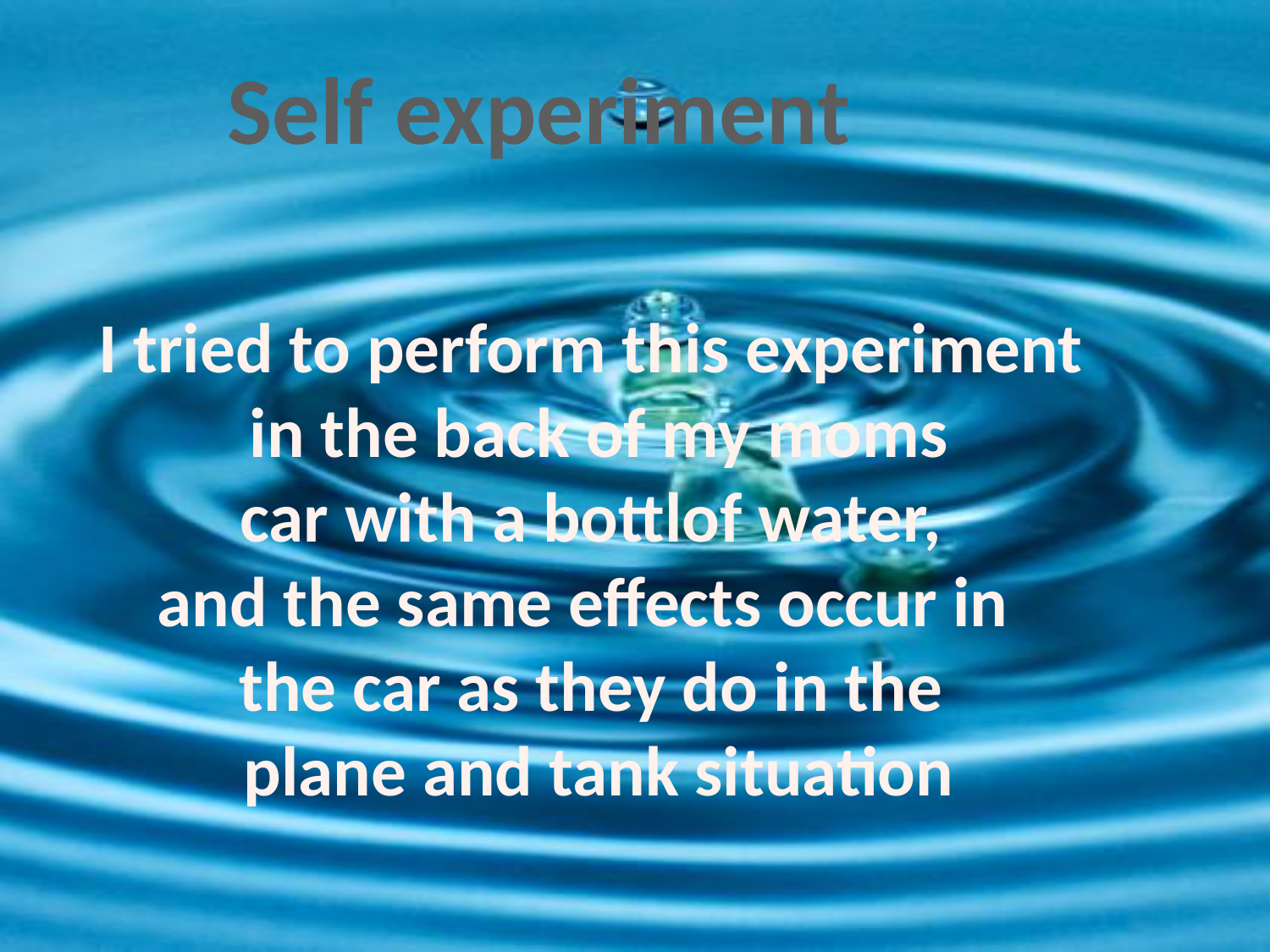

Self experiment
I tried to perform this experiment
 in the back of my moms
 car with a bottlof water,
and the same effects occur in
the car as they do in the
 plane and tank situation